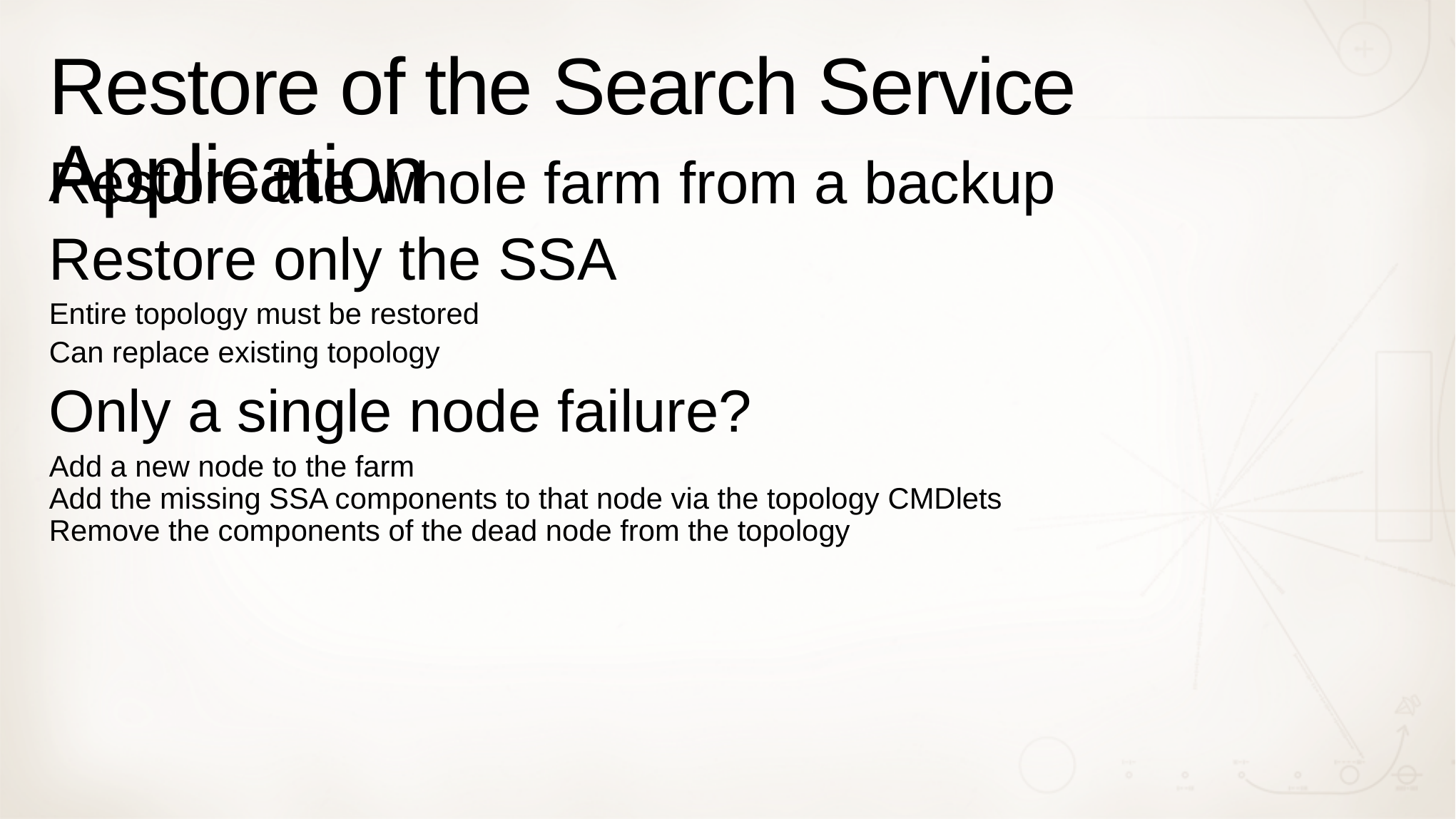

# Restore of the Search Service Application
Restore the whole farm from a backup
Restore only the SSA
Entire topology must be restored
Can replace existing topology
Only a single node failure?
Add a new node to the farm
Add the missing SSA components to that node via the topology CMDlets
Remove the components of the dead node from the topology